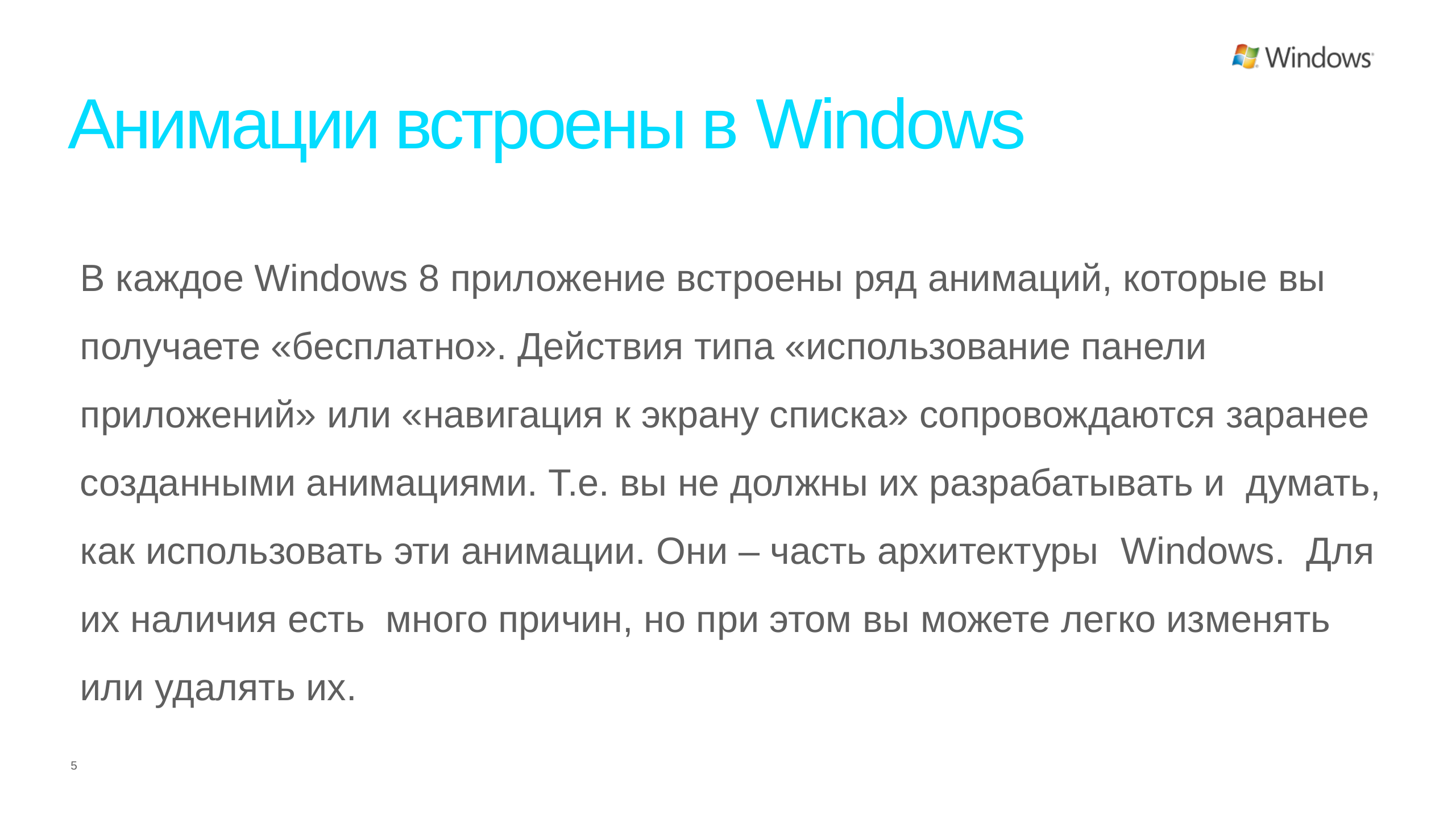

# Анимации встроены в Windows
В каждое Windows 8 приложение встроены ряд анимаций, которые вы получаете «бесплатно». Действия типа «использование панели приложений» или «навигация к экрану списка» сопровождаются заранее созданными анимациями. Т.е. вы не должны их разрабатывать и  думать, как использовать эти анимации. Они – часть архитектуры  Windows.  Для их наличия есть  много причин, но при этом вы можете легко изменять или удалять их.